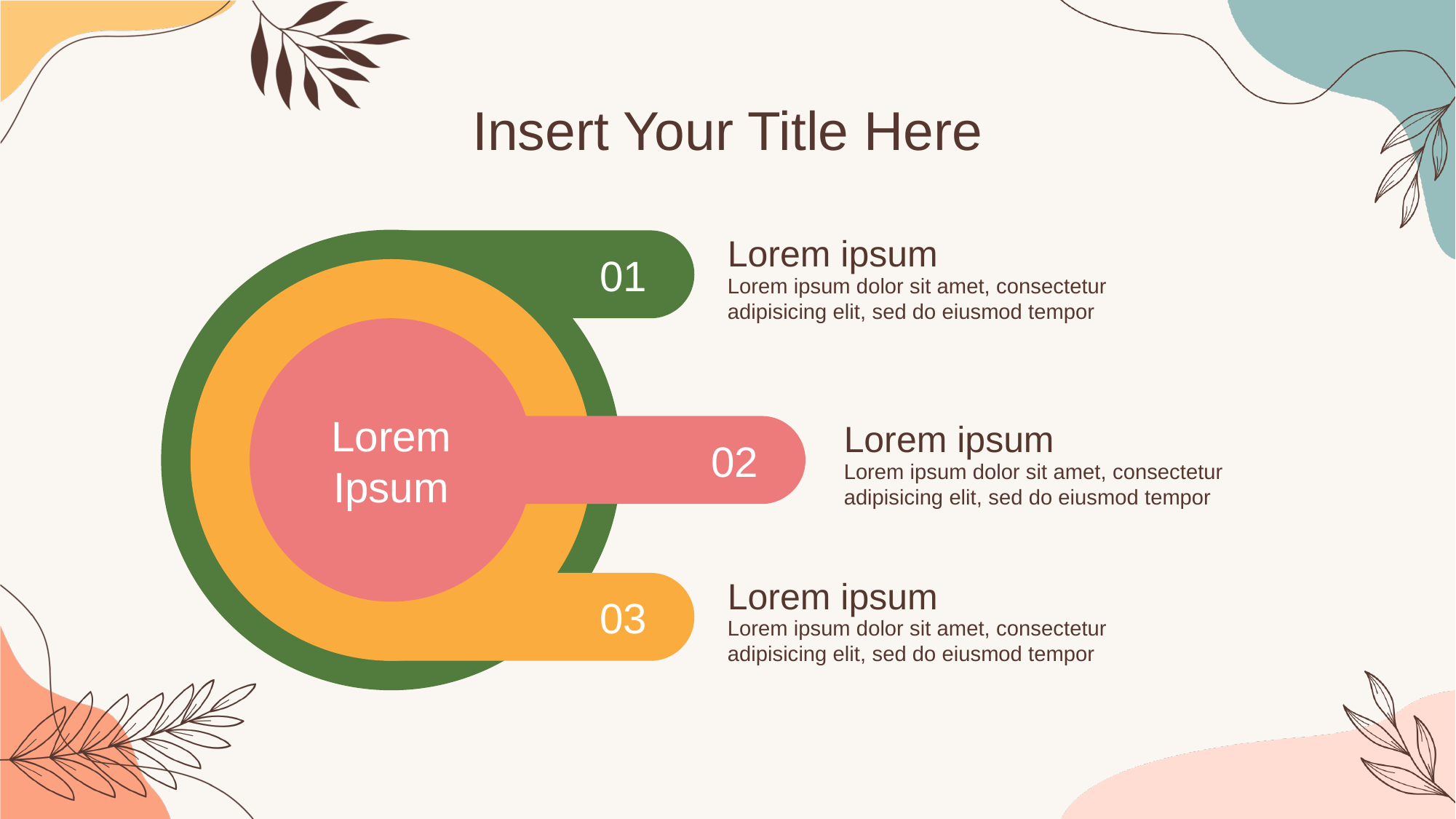

Insert Your Title Here
Lorem ipsum

01

Lorem ipsum dolor sit amet, consectetur adipisicing elit, sed do eiusmod tempor
Lorem Ipsum
Lorem ipsum
02
Lorem ipsum dolor sit amet, consectetur adipisicing elit, sed do eiusmod tempor
Lorem ipsum
03
Lorem ipsum dolor sit amet, consectetur adipisicing elit, sed do eiusmod tempor